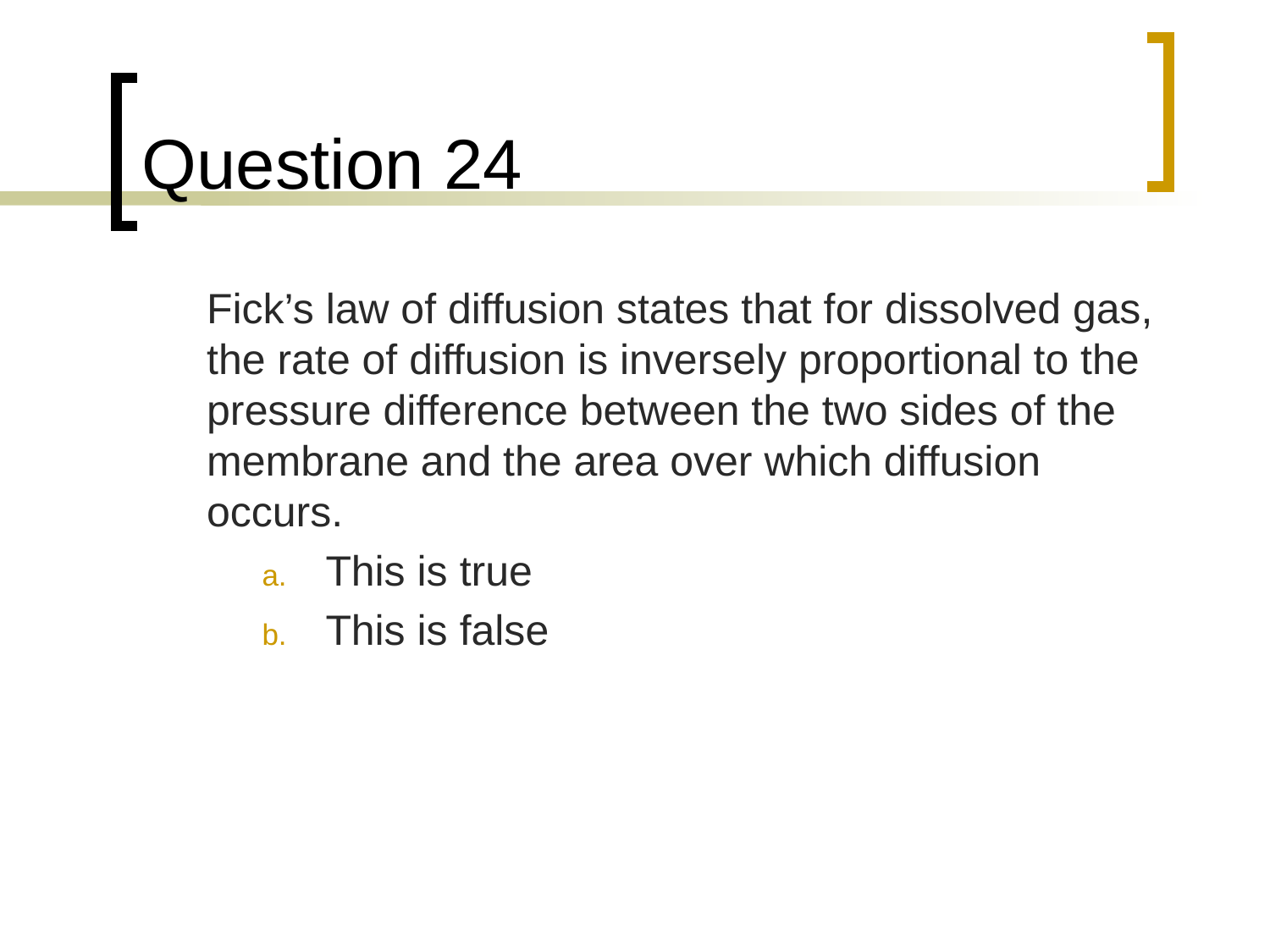

# Question 24
	Fick’s law of diffusion states that for dissolved gas, the rate of diffusion is inversely proportional to the pressure difference between the two sides of the membrane and the area over which diffusion occurs.
This is true
This is false